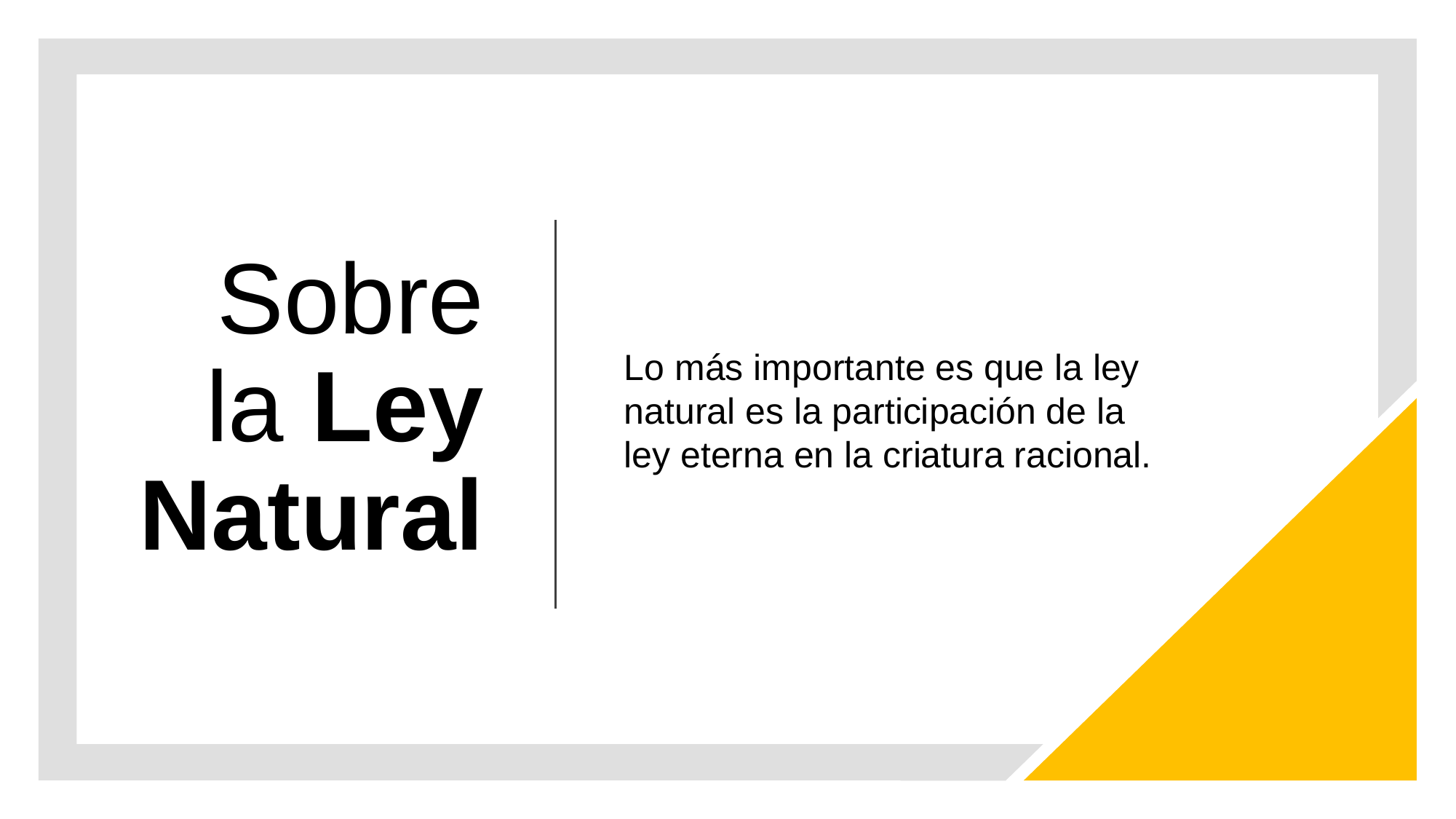

# Sobre la Ley Natural
Lo más importante es que la ley natural es la participación de la ley eterna en la criatura racional.